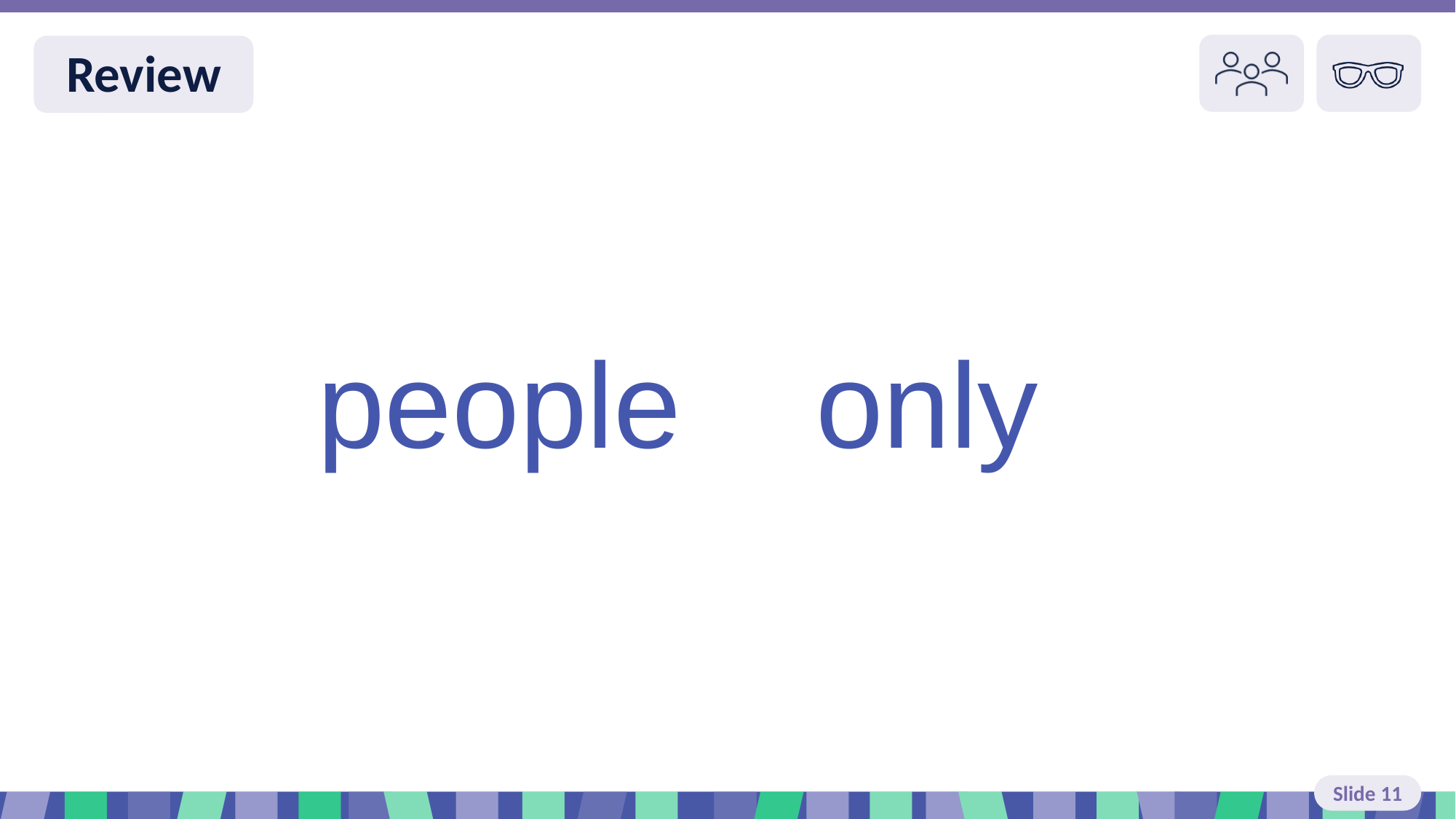

Slide 11 Review You do
people    only